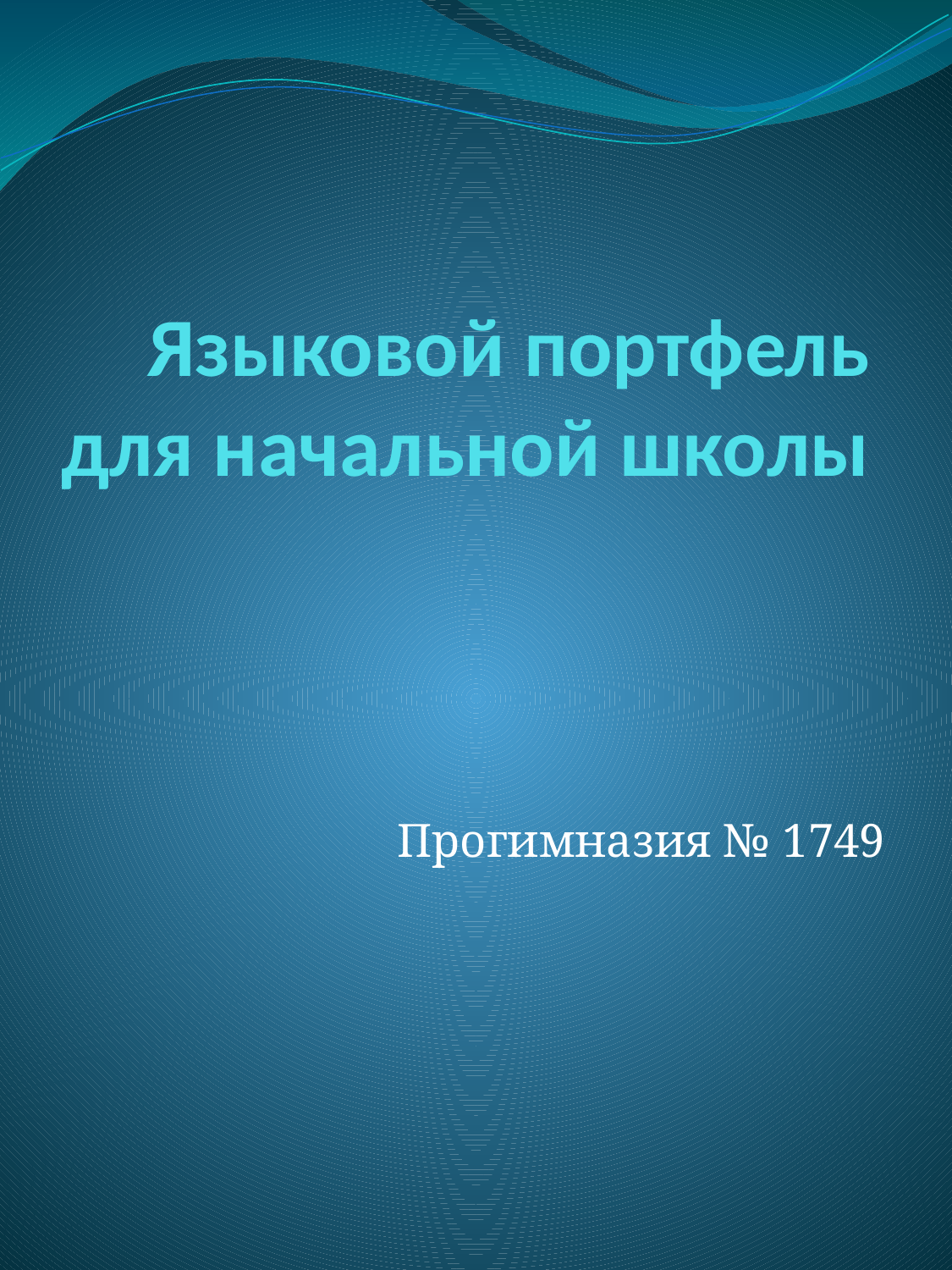

# Языковой портфель для начальной школы
Прогимназия № 1749